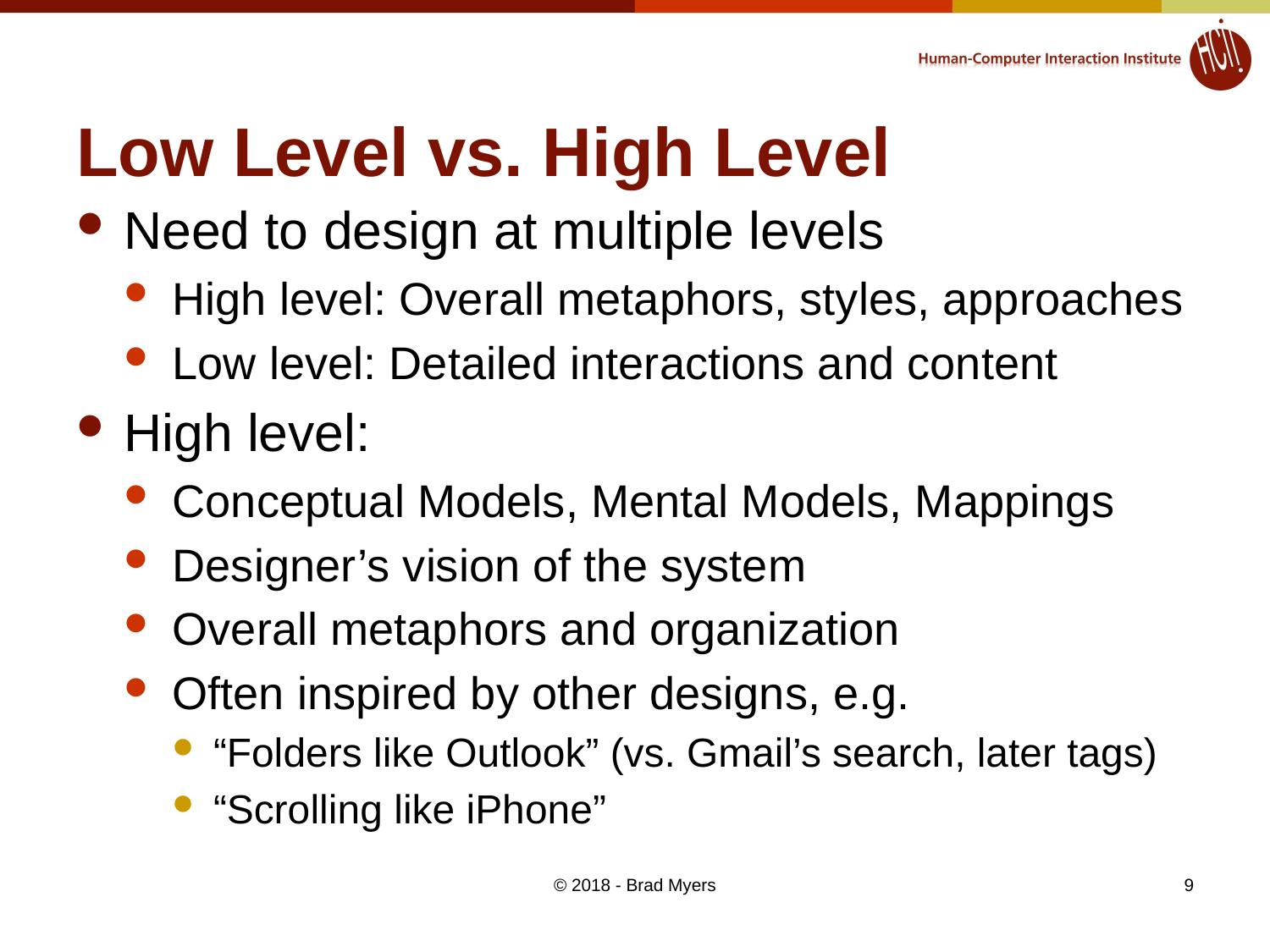

# Low Level vs. High Level
Need to design at multiple levels
High level: Overall metaphors, styles, approaches
Low level: Detailed interactions and content
High level:
Conceptual Models, Mental Models, Mappings
Designer’s vision of the system
Overall metaphors and organization
Often inspired by other designs, e.g.
“Folders like Outlook” (vs. Gmail’s search, later tags)
“Scrolling like iPhone”
© 2018 - Brad Myers
9